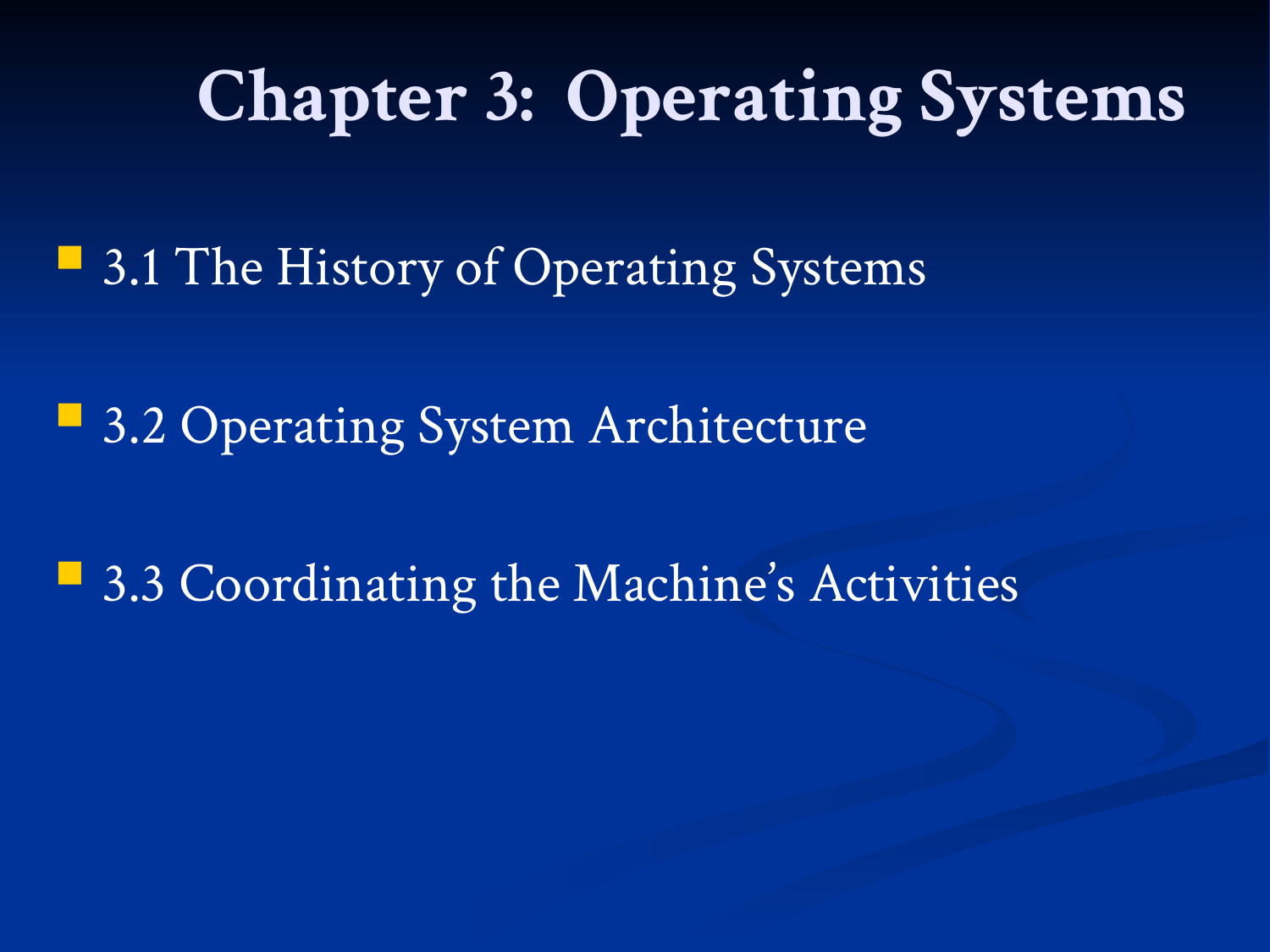

Chapter 3:  Operating Systems
3.1 The History of Operating Systems

3.2 Operating System Architecture

3.3 Coordinating the Machine’s Activities